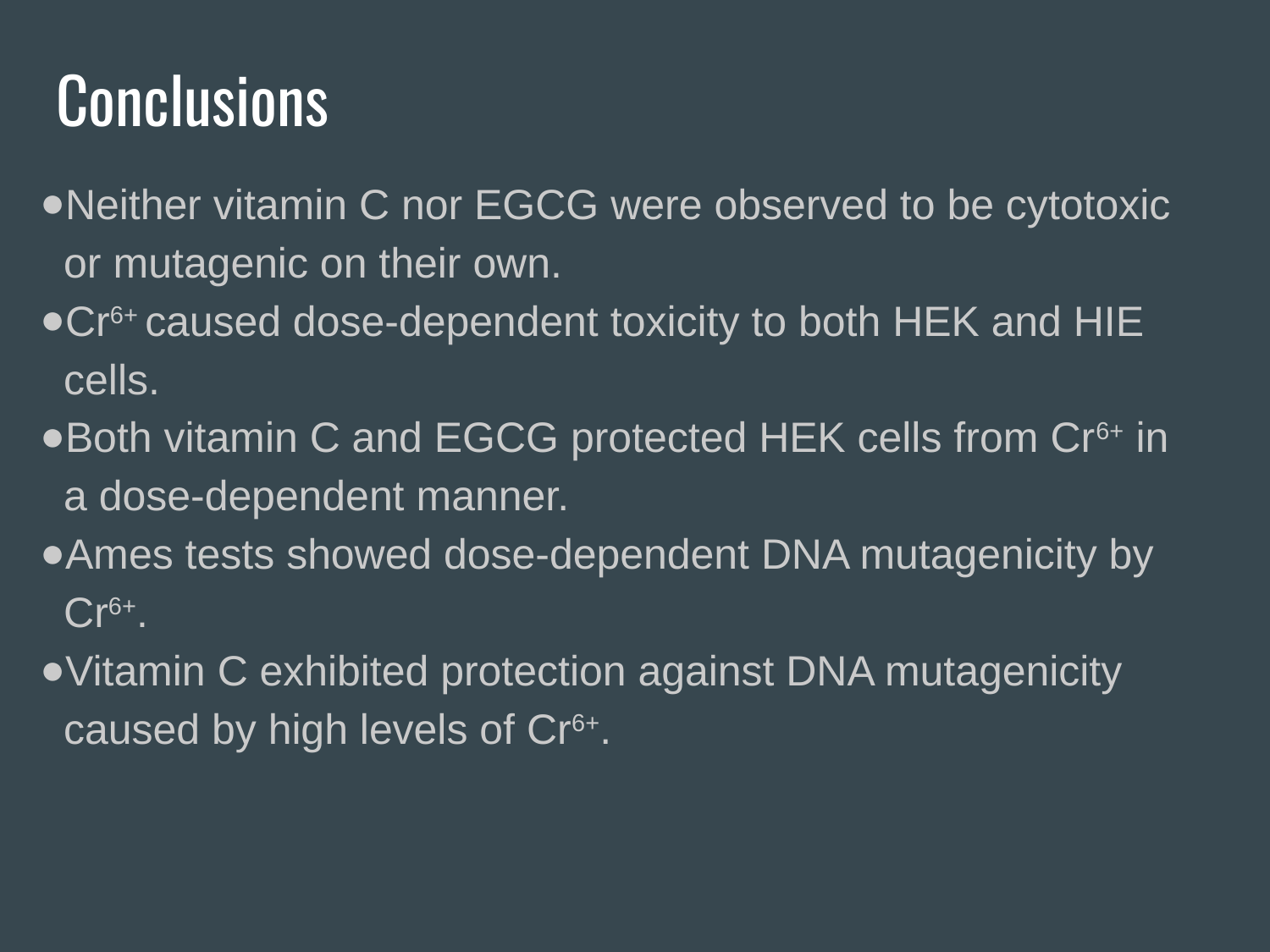

# Conclusions
Neither vitamin C nor EGCG were observed to be cytotoxic or mutagenic on their own.
Cr6+ caused dose-dependent toxicity to both HEK and HIE cells.
Both vitamin C and EGCG protected HEK cells from Cr6+ in a dose-dependent manner.
Ames tests showed dose-dependent DNA mutagenicity by Cr6+.
Vitamin C exhibited protection against DNA mutagenicity caused by high levels of Cr6+.